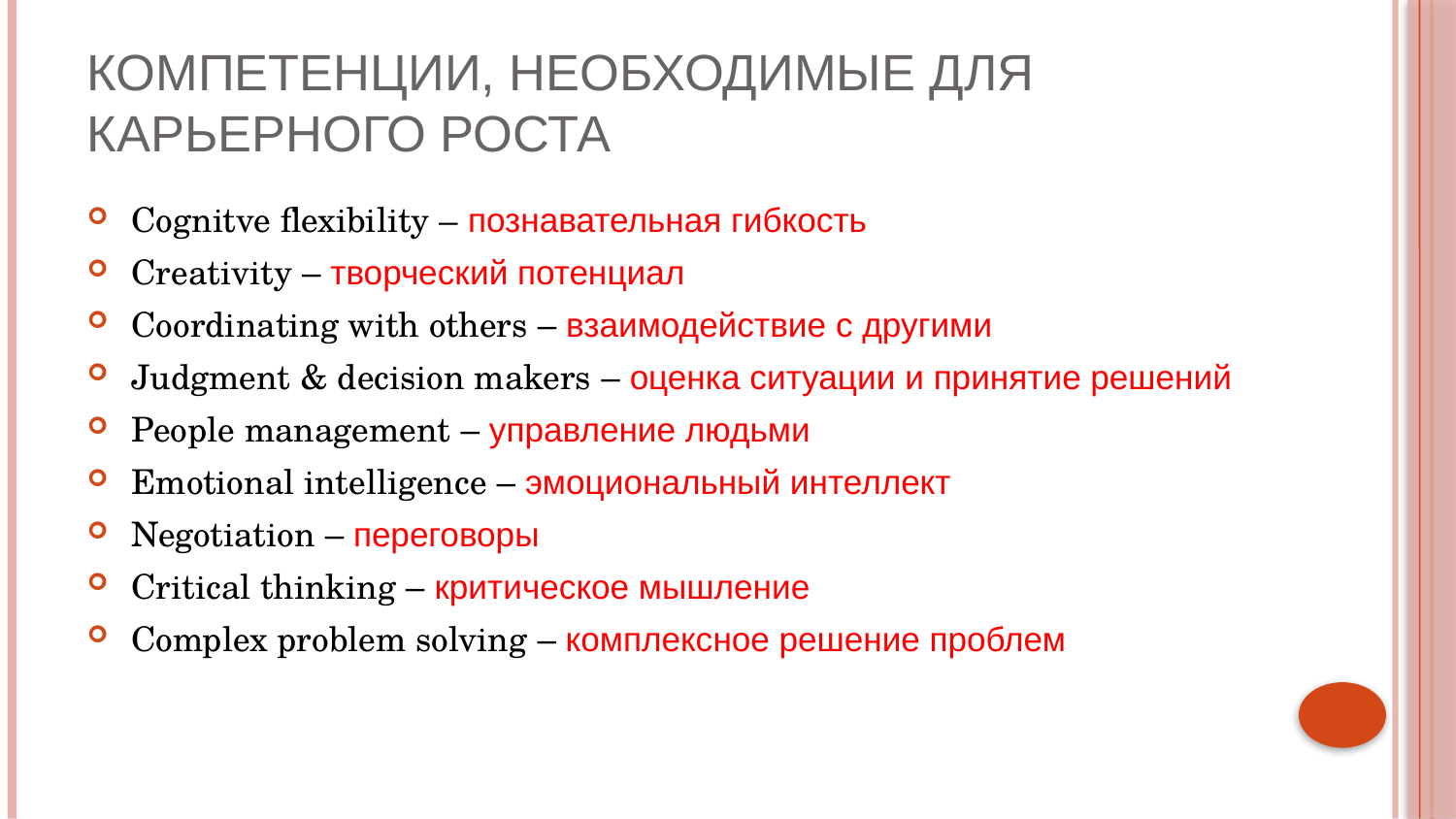

# Компетенции, необходимые для карьерного роста
Cognitve flexibility – познавательная гибкость
Creativity – творческий потенциал
Coordinating with others – взаимодействие с другими
Judgment & decision makers – оценка ситуации и принятие решений
People management – управление людьми
Emotional intelligence – эмоциональный интеллект
Negotiation – переговоры
Critical thinking – критическое мышление
Complex problem solving – комплексное решение проблем